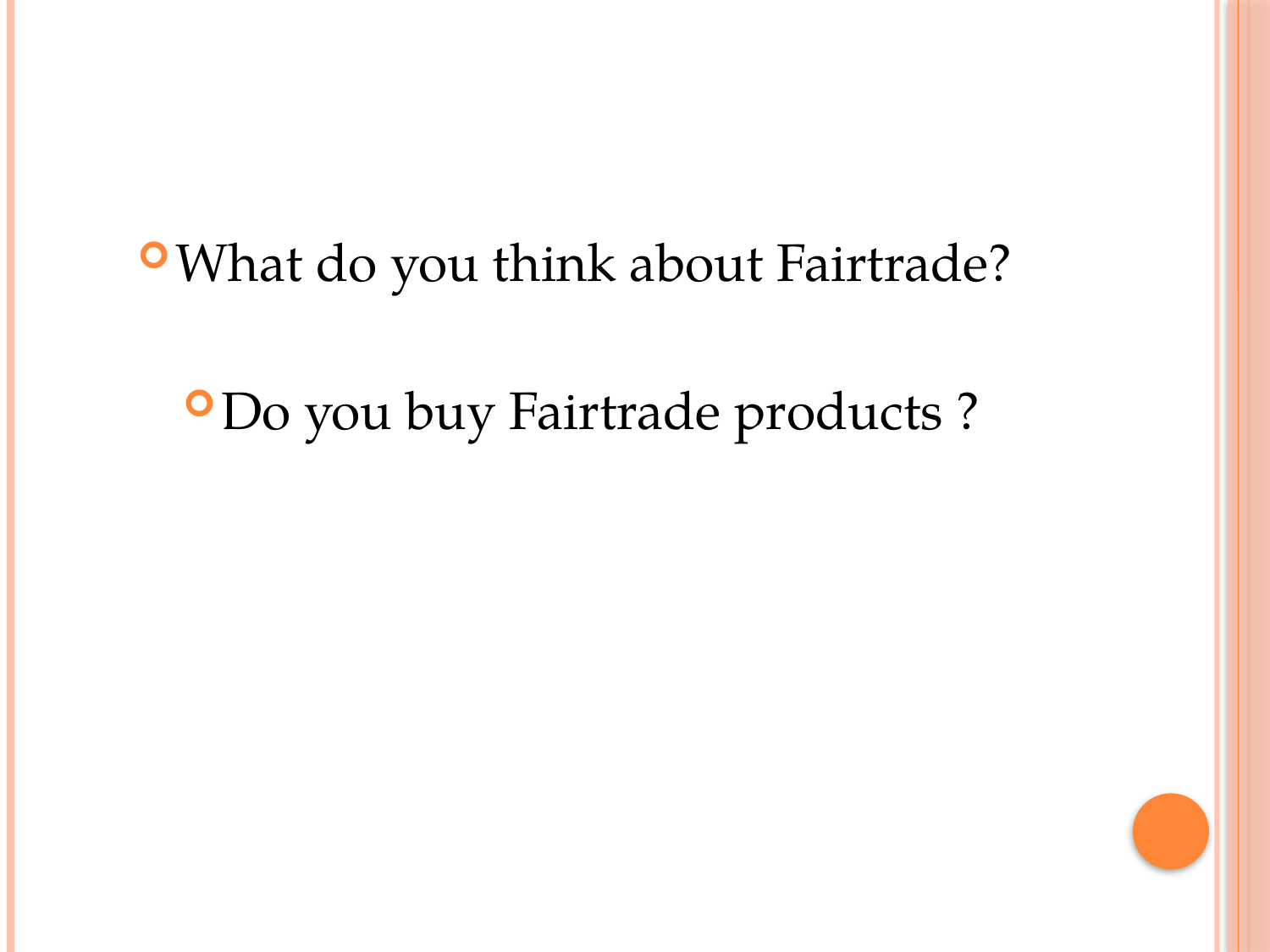

What do you think about Fairtrade?

Do you buy Fairtrade products ?